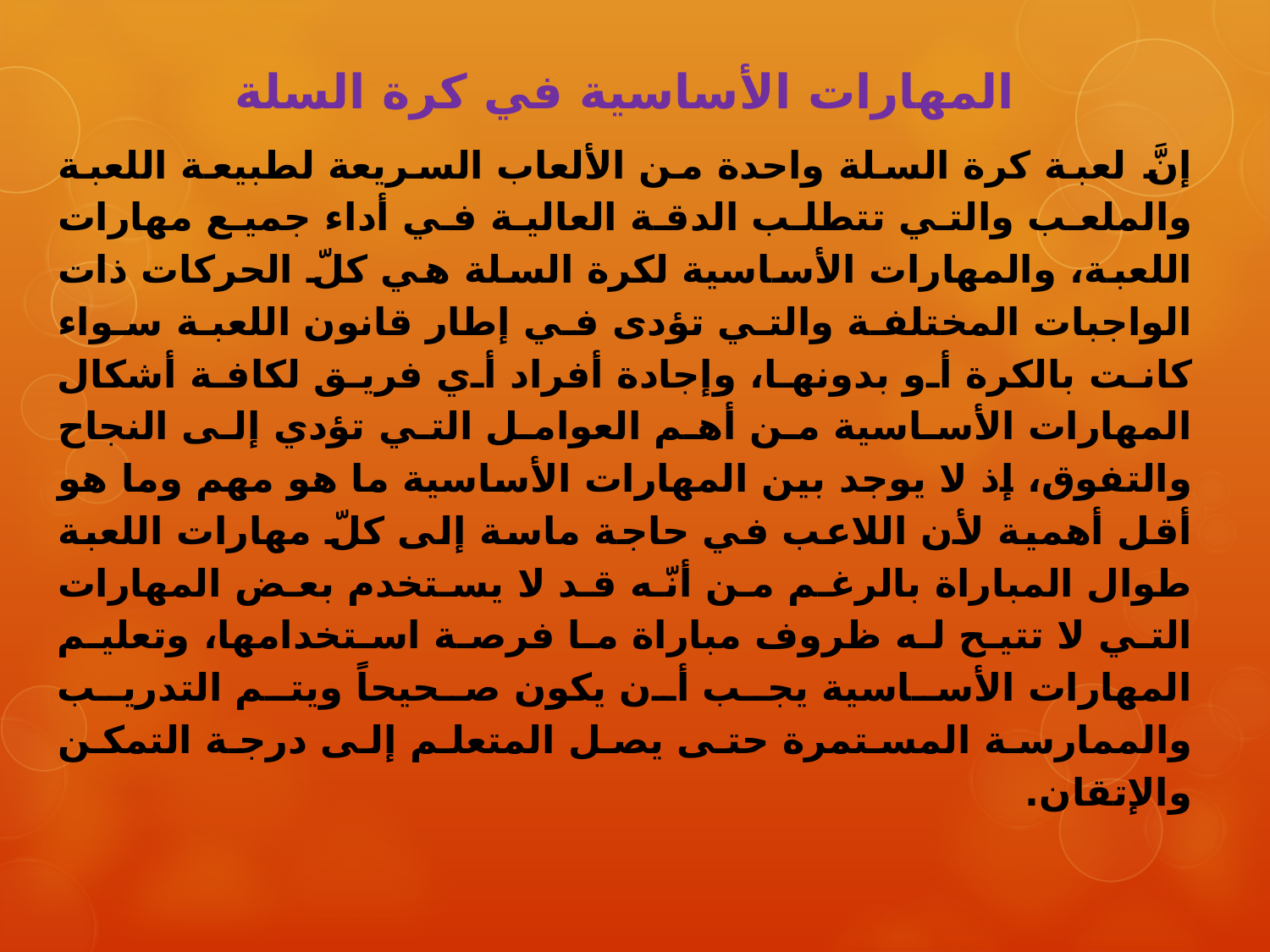

المهارات الأساسية في كرة السلة
إنَّ لعبة كرة السلة واحدة من الألعاب السريعة لطبيعة اللعبة والملعب والتي تتطلب الدقة العالية في أداء جميع مهارات اللعبة، والمهارات الأساسية لكرة السلة هي كلّ الحركات ذات الواجبات المختلفة والتي تؤدى في إطار قانون اللعبة سواء كانت بالكرة أو بدونها، وإجادة أفراد أي فريق لكافة أشكال المهارات الأساسية من أهم العوامل التي تؤدي إلى النجاح والتفوق، إذ لا يوجد بين المهارات الأساسية ما هو مهم وما هو أقل أهمية لأن اللاعب في حاجة ماسة إلى كلّ مهارات اللعبة طوال المباراة بالرغم من أنّه قد لا يستخدم بعض المهارات التي لا تتيح له ظروف مباراة ما فرصة استخدامها، وتعليم المهارات الأساسية يجب أن يكون صحيحاً ويتم التدريب والممارسة المستمرة حتى يصل المتعلم إلى درجة التمكن والإتقان.